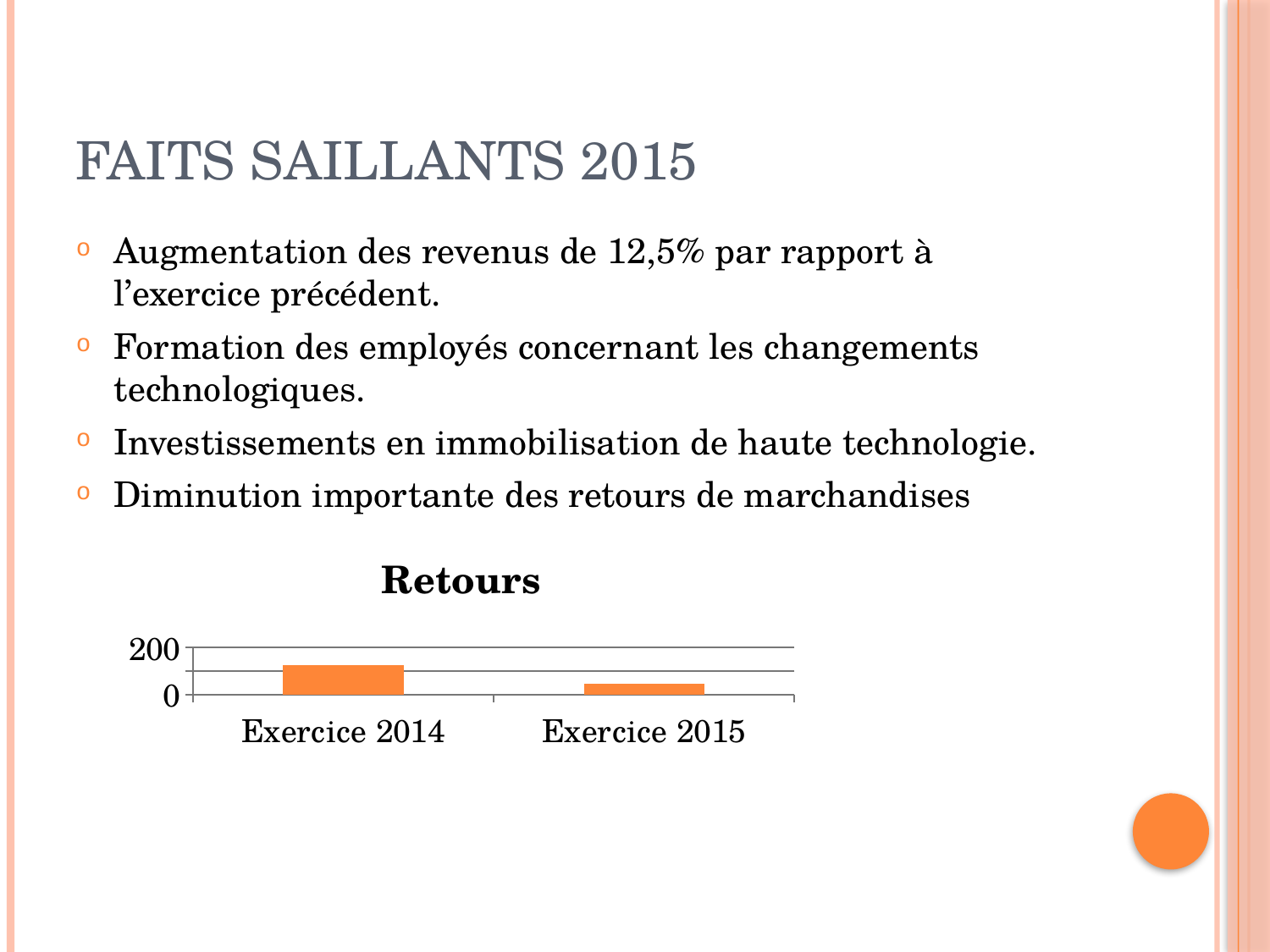

# Faits saillants 2015
Augmentation des revenus de 12,5% par rapport à l’exercice précédent.
Formation des employés concernant les changements technologiques.
Investissements en immobilisation de haute technologie.
Diminution importante des retours de marchandises

### Chart:

| Category | Retours |
|---|---|
| Exercice 2014 | 125.0 |
| Exercice 2015 | 45.0 |